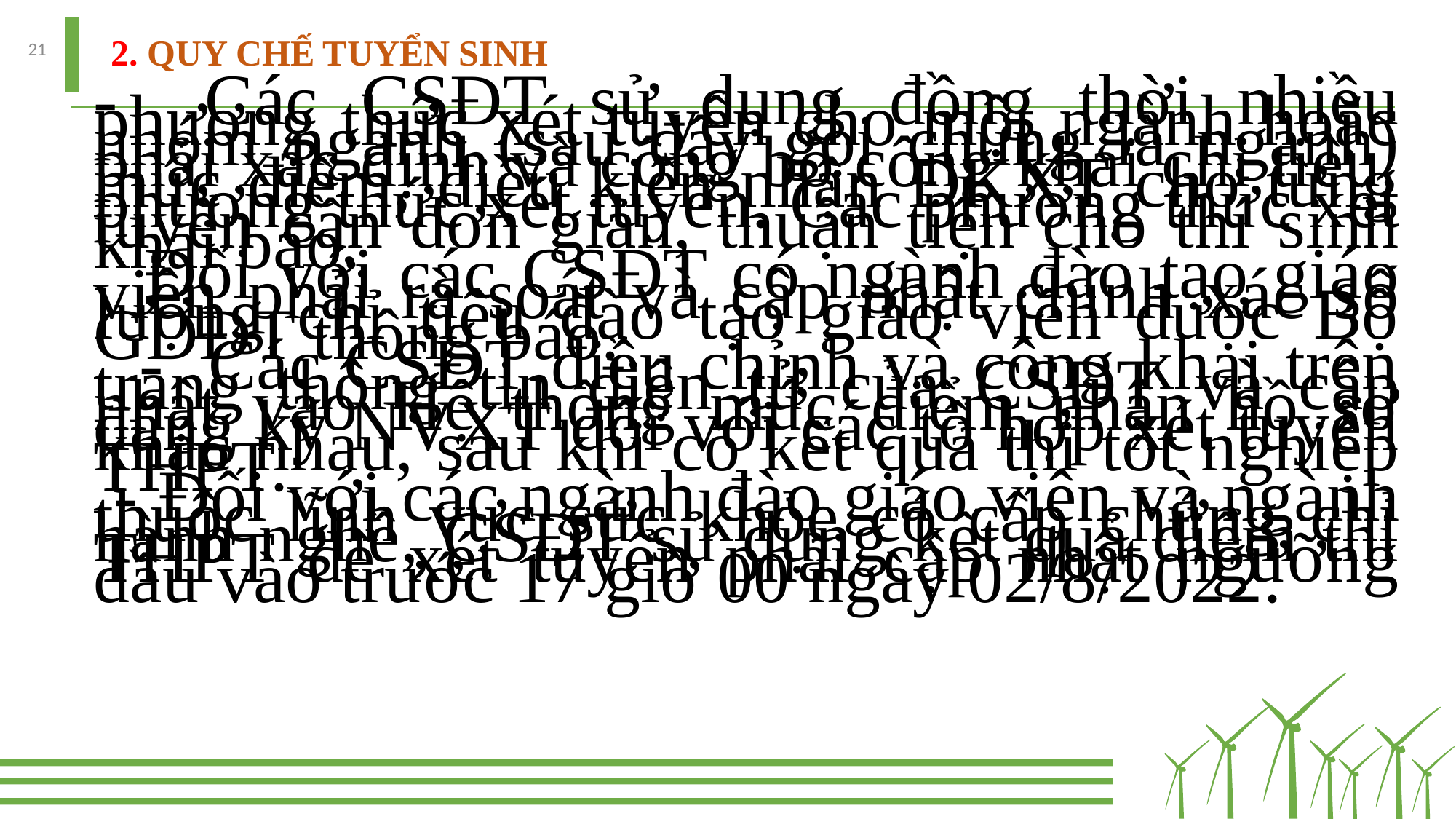

# 2. QUY CHẾ TUYỂN SINH
21
-  Các CSĐT sử dụng đồng thời nhiều phương thức xét tuyển cho một ngành hoặc nhóm ngành (sau đây gọi chung là ngành) phải xác định và công bố công khai chỉ tiêu, mức điểm, điều kiện nhận ĐKXT cho từng phương thức xét tuyển. Các phương thức xét tuyển cần đơn giản, thuận tiện cho thí sinh khai báo.
  Đối với các CSĐT có ngành đào tạo giáo viên phải rà soát và cập nhật chính xác số lượng chỉ tiêu đào tạo giáo viên được Bộ GDĐT thông báo.
  -  Các CSĐT điều chỉnh và công khai trên trang thông tin điện tử của CSĐT và cập nhật vào Hệ thống mức điểm nhận hồ sơ đăng ký NVXT đối với các tổ hợp xét tuyển khác nhau, sau khi có kết quả thi tốt nghiệp THPT.
 - Đối với các ngành đào giáo viên và ngành thuộc lĩnh vực sức khỏe có cấp chứng chỉ hành nghề, CSĐT sử dụng kết quả điểm thi THPT để xét tuyển phải cập nhật ngưỡng đầu vào trước 17 giờ 00 ngày 02/8/2022.